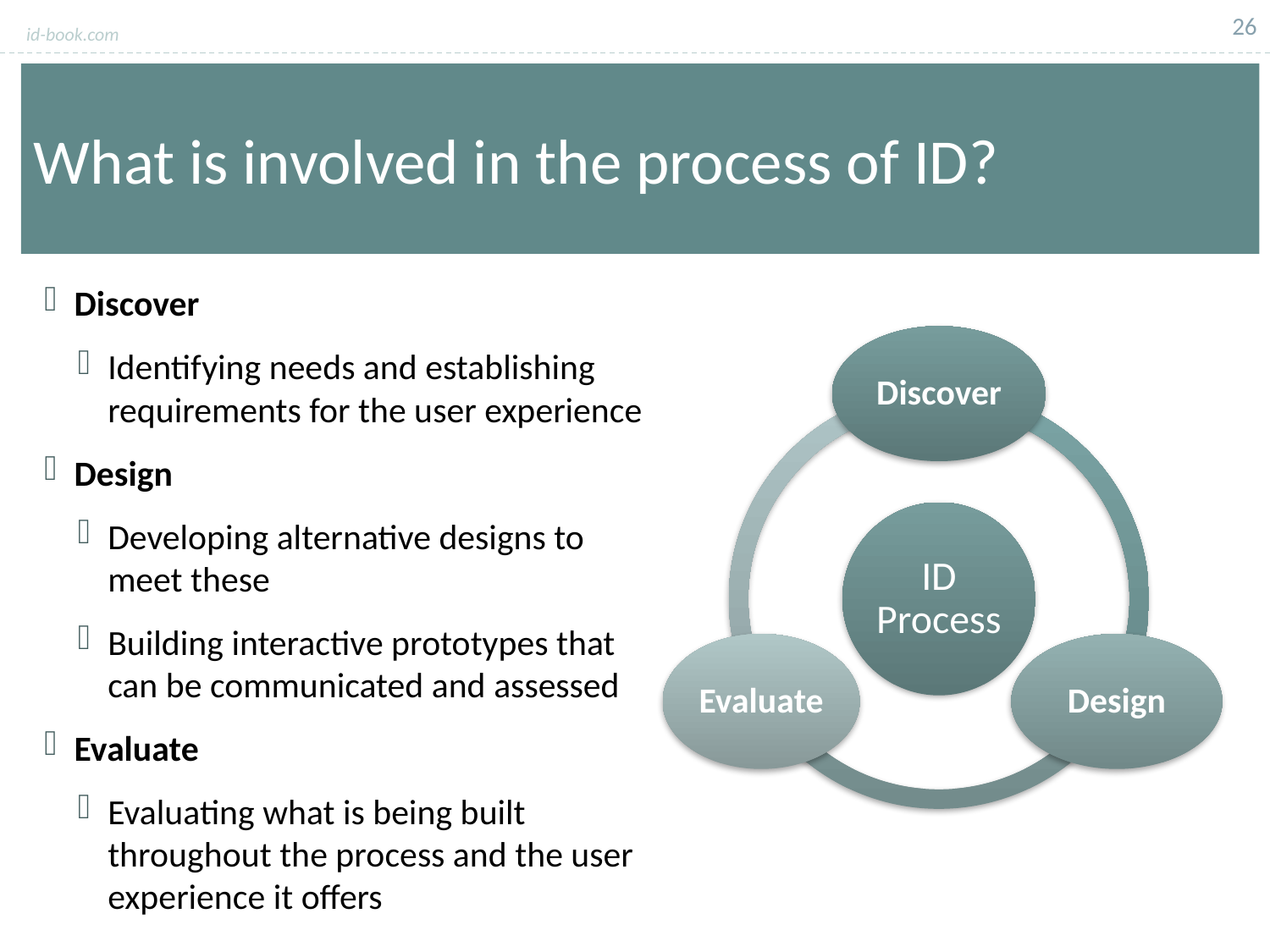

26
What is involved in the process of ID?
Discover
Identifying needs and establishing requirements for the user experience
Design
Developing alternative designs to meet these
Building interactive prototypes that can be communicated and assessed
Evaluate
Evaluating what is being built throughout the process and the user experience it offers

ID Process
Discover
Design
Evaluate